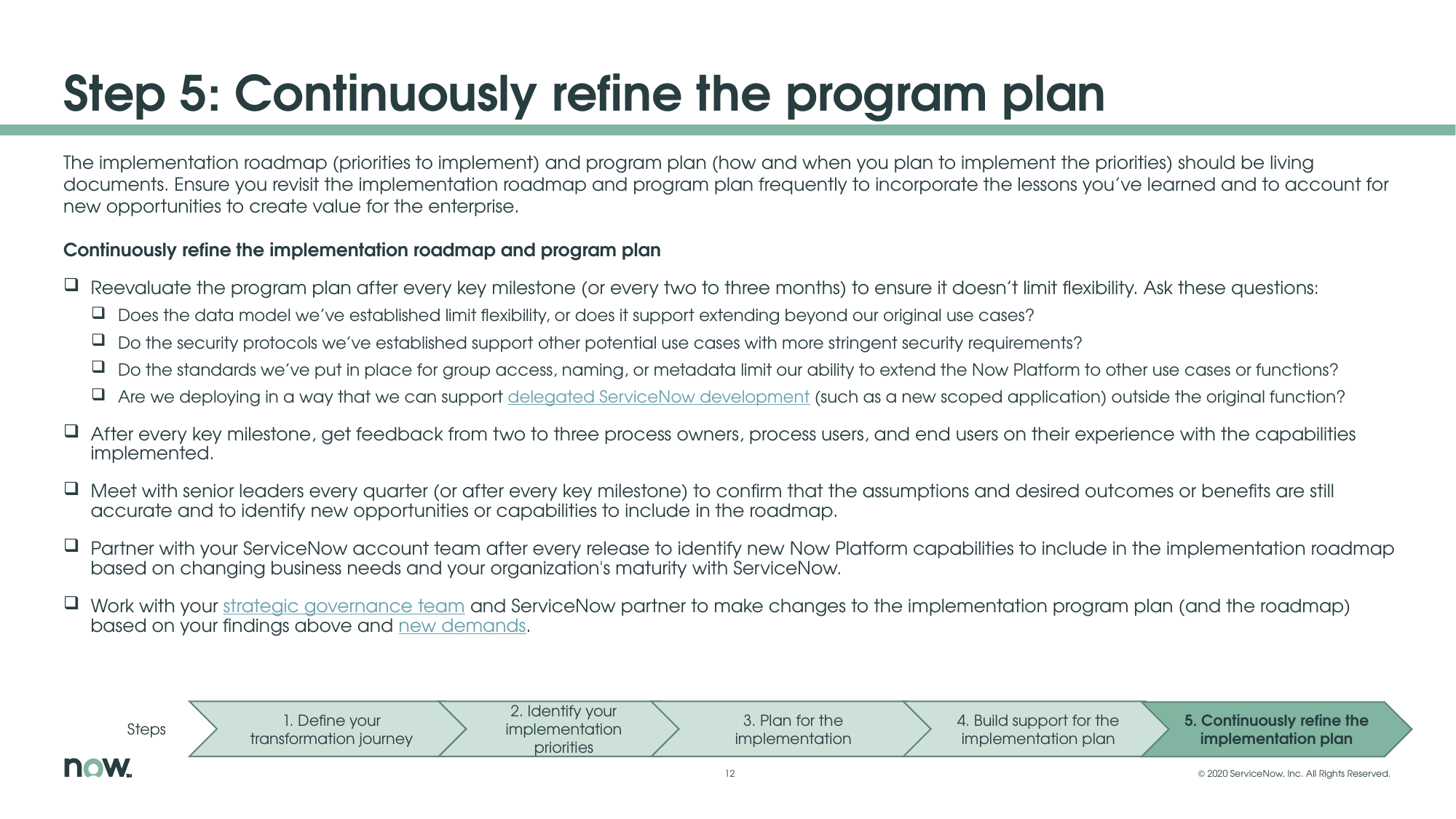

# Step 5: Continuously refine the program plan

The implementation roadmap (priorities to implement) and program plan (how and when you plan to implement the priorities) should be living documents. Ensure you revisit the implementation roadmap and program plan frequently to incorporate the lessons you’ve learned and to account for new opportunities to create value for the enterprise.
Continuously refine the implementation roadmap and program plan
Reevaluate the program plan after every key milestone (or every two to three months) to ensure it doesn’t limit flexibility. Ask these questions:
Does the data model we’ve established limit flexibility, or does it support extending beyond our original use cases?
Do the security protocols we’ve established support other potential use cases with more stringent security requirements?
Do the standards we’ve put in place for group access, naming, or metadata limit our ability to extend the Now Platform to other use cases or functions?
Are we deploying in a way that we can support delegated ServiceNow development (such as a new scoped application) outside the original function?
After every key milestone, get feedback from two to three process owners, process users, and end users on their experience with the capabilities implemented.
Meet with senior leaders every quarter (or after every key milestone) to confirm that the assumptions and desired outcomes or benefits are still accurate and to identify new opportunities or capabilities to include in the roadmap.
Partner with your ServiceNow account team after every release to identify new Now Platform capabilities to include in the implementation roadmap based on changing business needs and your organization's maturity with ServiceNow.
Work with your strategic governance team and ServiceNow partner to make changes to the implementation program plan (and the roadmap) based on your findings above and new demands.

Steps
1. Define your transformation journey
2. Identify your implementation priorities
3. Plan for the implementation
4. Build support for the implementation plan
5. Continuously refine the implementation plan